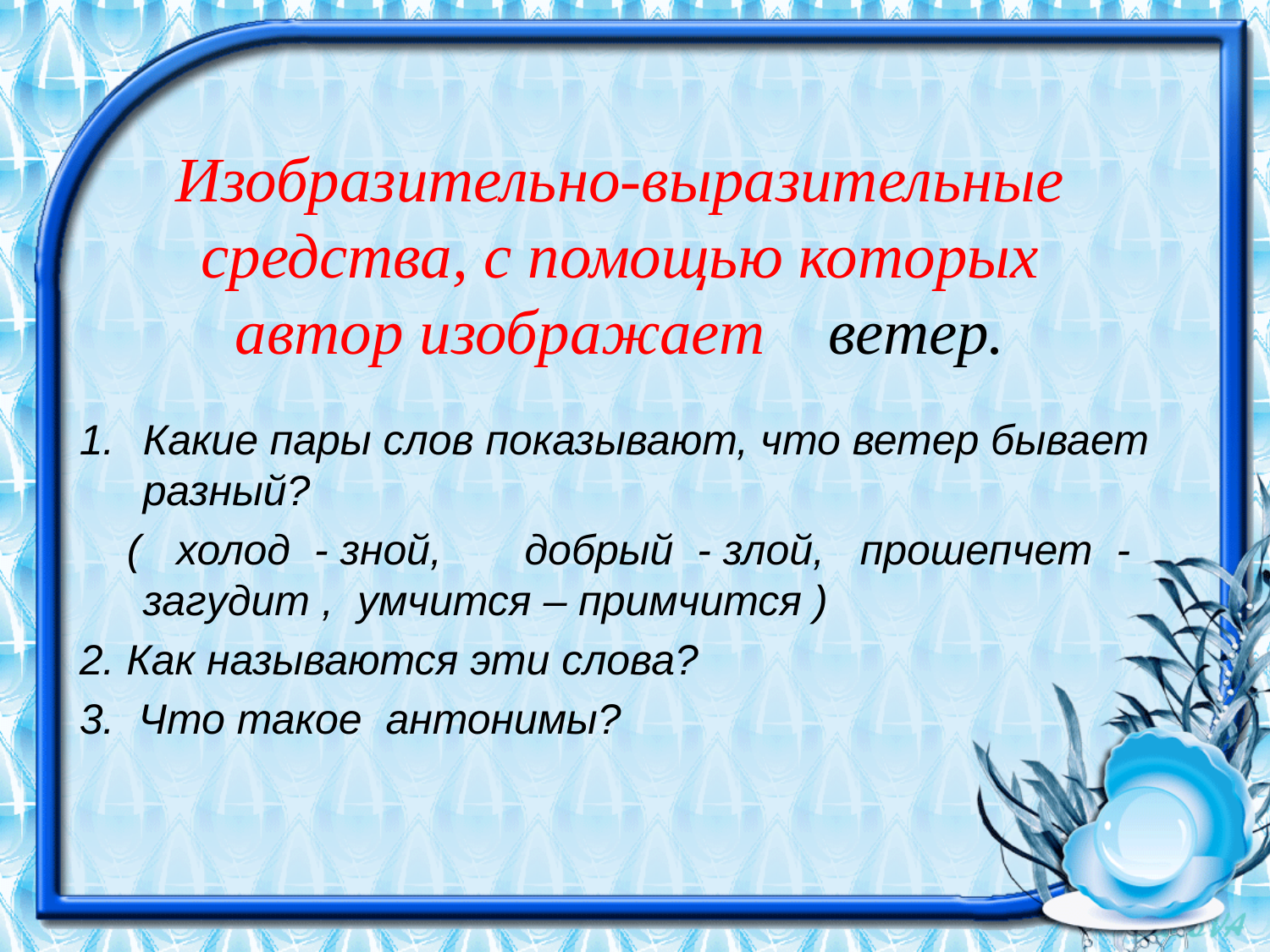

# Изобразительно-выразительные средства, с помощью которых автор изображает    ветер.
Какие пары слов показывают, что ветер бывает разный?
    (   холод  - зной,       добрый  - злой,   прошепчет  - загудит ,  умчится – примчится )
2. Как называются эти слова?
3.  Что такое  антонимы?